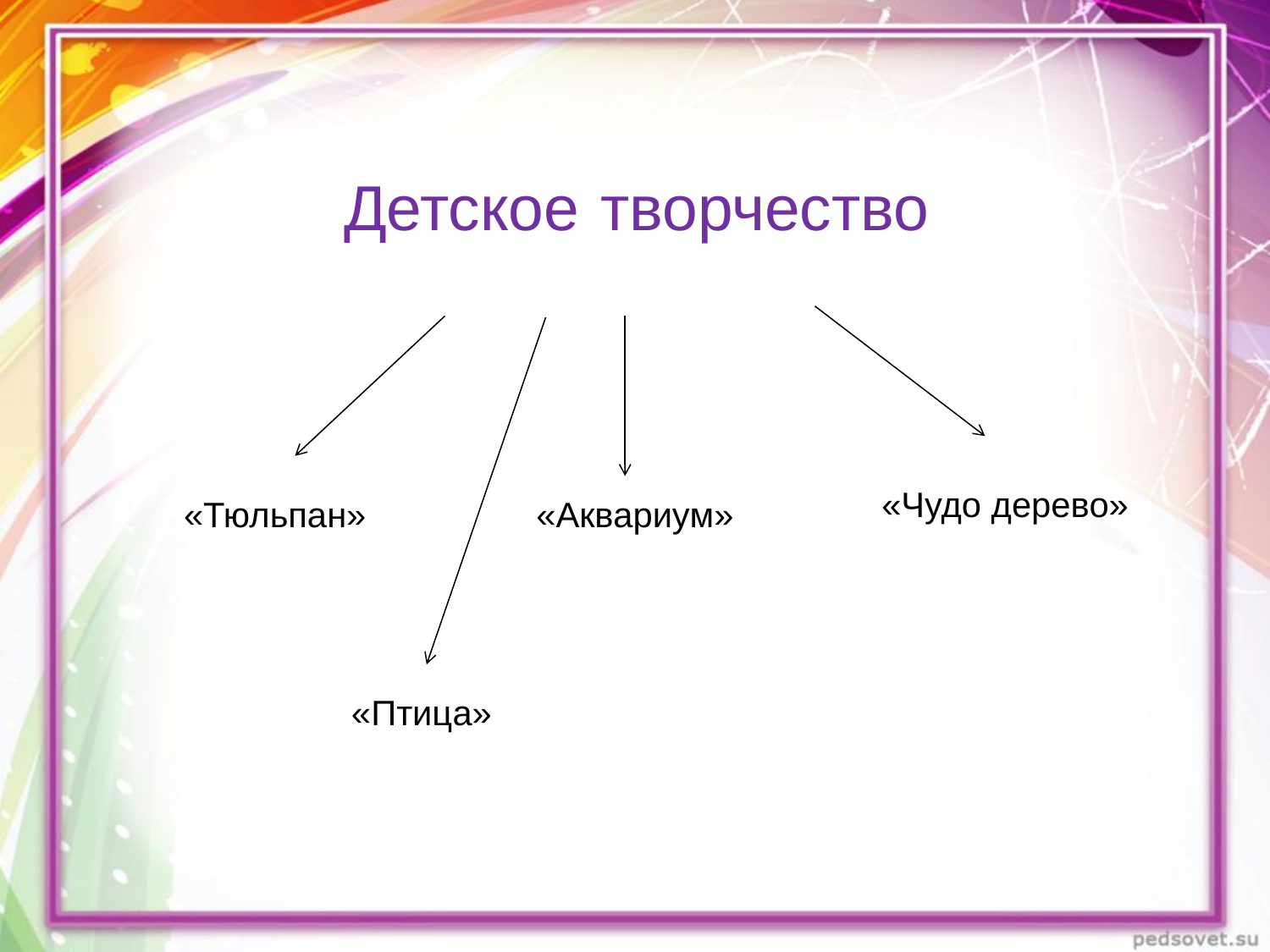

# Детское творчество
«Чудо дерево»
«Тюльпан»
«Аквариум»
«Птица»